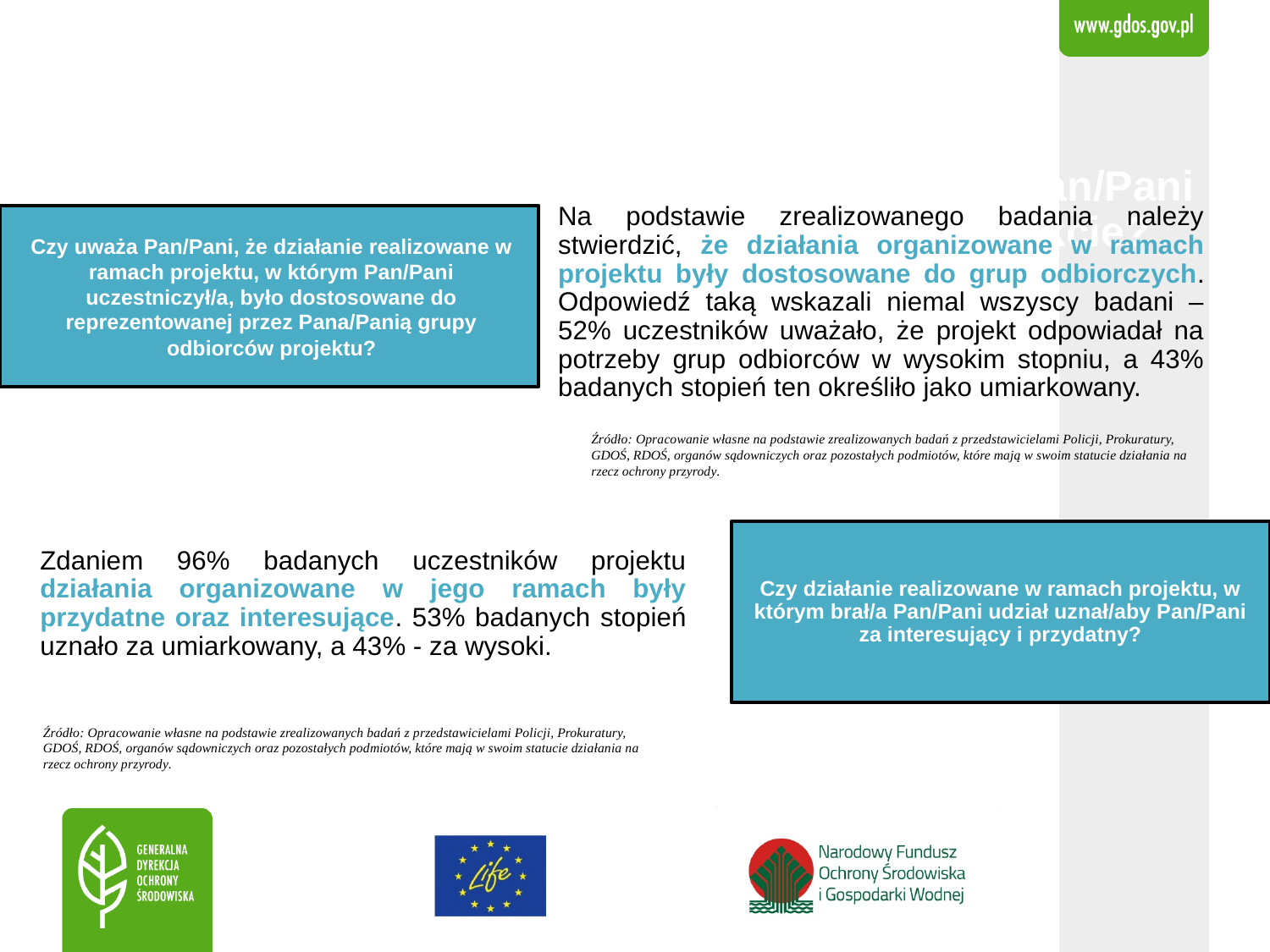

Czy zakończył Pan/Pani udział w Projekcie?
Na podstawie zrealizowanego badania należy stwierdzić, że działania organizowane w ramach projektu były dostosowane do grup odbiorczych. Odpowiedź taką wskazali niemal wszyscy badani – 52% uczestników uważało, że projekt odpowiadał na potrzeby grup odbiorców w wysokim stopniu, a 43% badanych stopień ten określiło jako umiarkowany.

# Czy uważa Pan/Pani, że działanie realizowane w ramach projektu, w którym Pan/Pani uczestniczył/a, było dostosowane do reprezentowanej przez Pana/Panią grupy odbiorców projektu?
Źródło: Opracowanie własne na podstawie zrealizowanych badań z przedstawicielami Policji, Prokuratury, GDOŚ, RDOŚ, organów sądowniczych oraz pozostałych podmiotów, które mają w swoim statucie działania na rzecz ochrony przyrody.
Zdaniem 96% badanych uczestników projektu działania organizowane w jego ramach były przydatne oraz interesujące. 53% badanych stopień uznało za umiarkowany, a 43% - za wysoki.

Czy działanie realizowane w ramach projektu, w którym brał/a Pan/Pani udział uznał/aby Pan/Pani za interesujący i przydatny?
Źródło: Opracowanie własne na podstawie zrealizowanych badań z przedstawicielami Policji, Prokuratury, GDOŚ, RDOŚ, organów sądowniczych oraz pozostałych podmiotów, które mają w swoim statucie działania na rzecz ochrony przyrody.